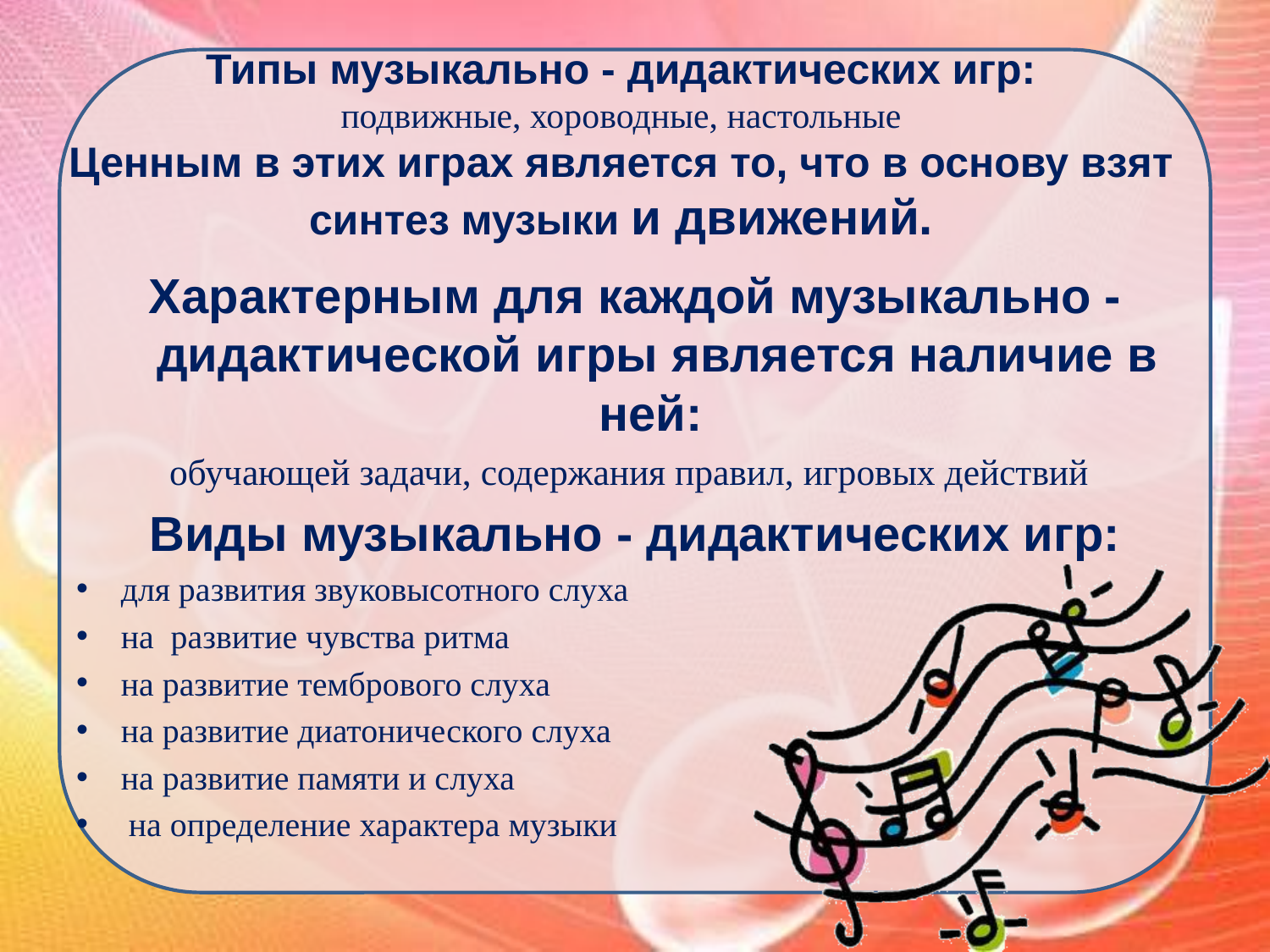

# Типы музыкально - дидактических игр: подвижные, хороводные, настольные Ценным в этих играх является то, что в основу взят синтез музыки и движений.
Характерным для каждой музыкально - дидактической игры является наличие в ней:
          обучающей задачи, содержания правил, игровых действий
Виды музыкально - дидактических игр:
для развития звуковысотного слуха
на  развитие чувства ритма
на развитие тембрового слуха
на развитие диатонического слуха
на развитие памяти и слуха
 на определение характера музыки